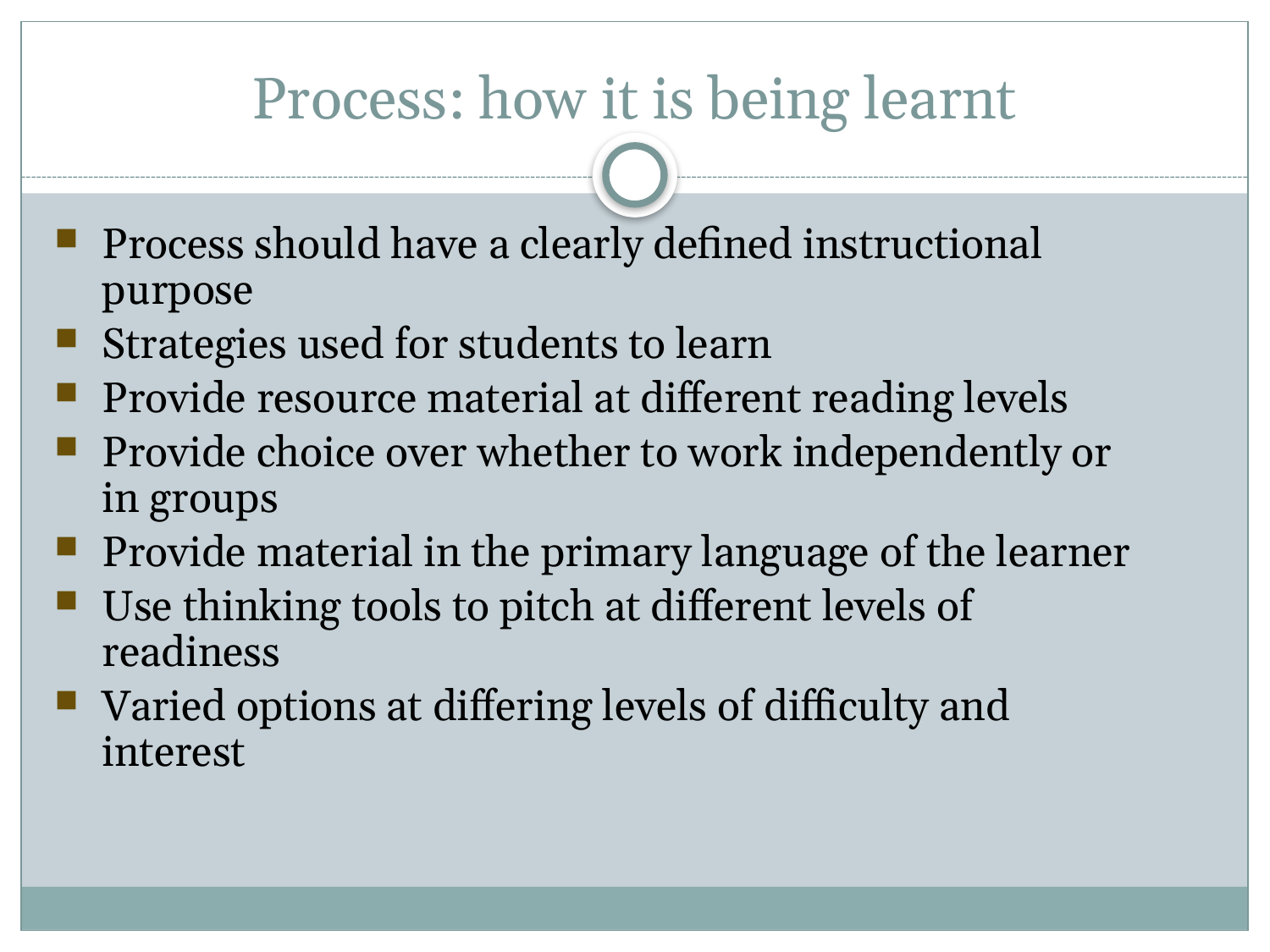

# Process: how it is being learnt

Process should have a clearly defined instructional purpose
Strategies used for students to learn
Provide resource material at different reading levels
Provide choice over whether to work independently or in groups
Provide material in the primary language of the learner
Use thinking tools to pitch at different levels of readiness
Varied options at differing levels of difficulty and interest